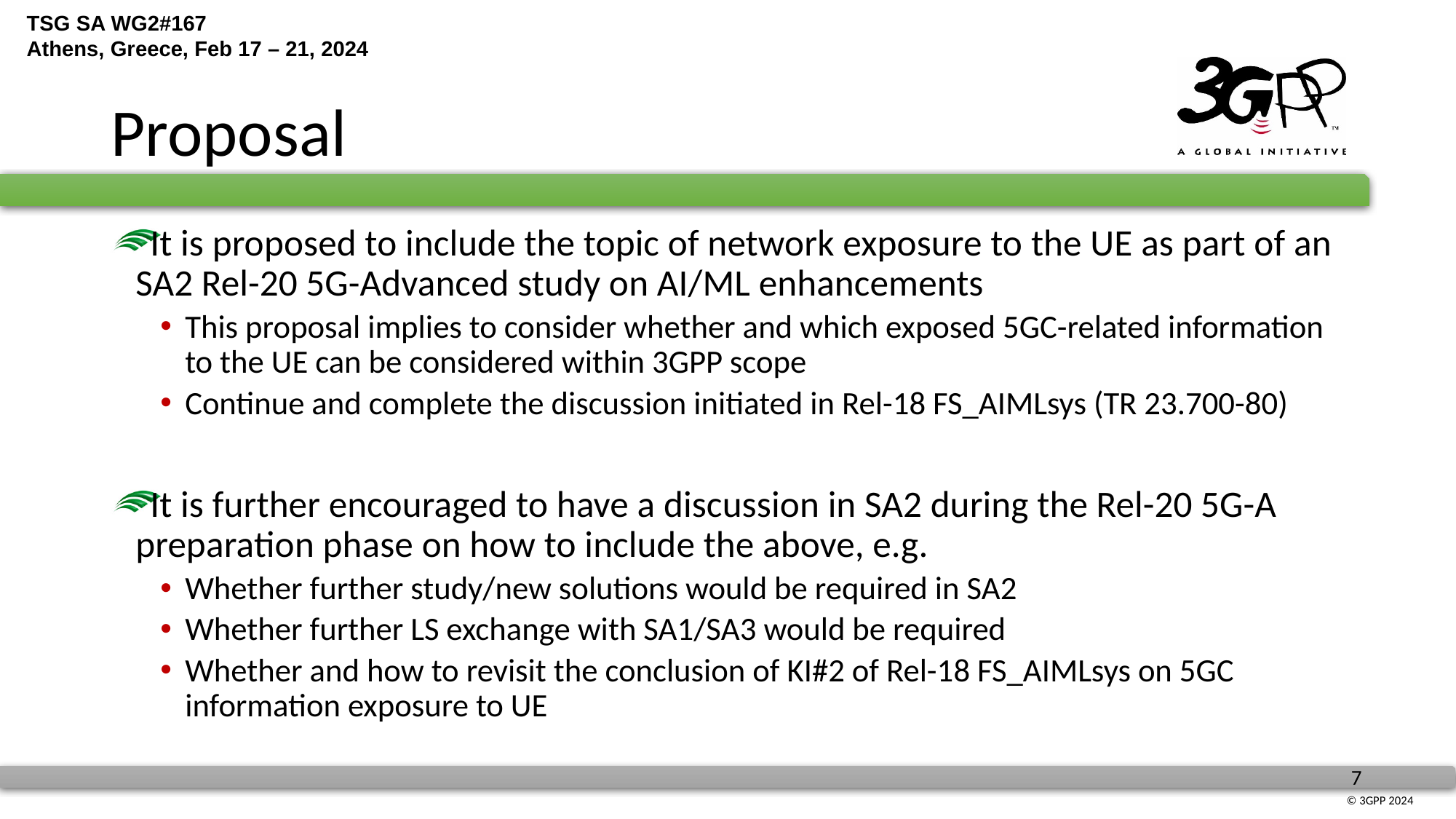

# Proposal
It is proposed to include the topic of network exposure to the UE as part of an SA2 Rel-20 5G-Advanced study on AI/ML enhancements
This proposal implies to consider whether and which exposed 5GC-related information to the UE can be considered within 3GPP scope
Continue and complete the discussion initiated in Rel-18 FS_AIMLsys (TR 23.700-80)

It is further encouraged to have a discussion in SA2 during the Rel-20 5G-A preparation phase on how to include the above, e.g.
Whether further study/new solutions would be required in SA2
Whether further LS exchange with SA1/SA3 would be required
Whether and how to revisit the conclusion of KI#2 of Rel-18 FS_AIMLsys on 5GC information exposure to UE